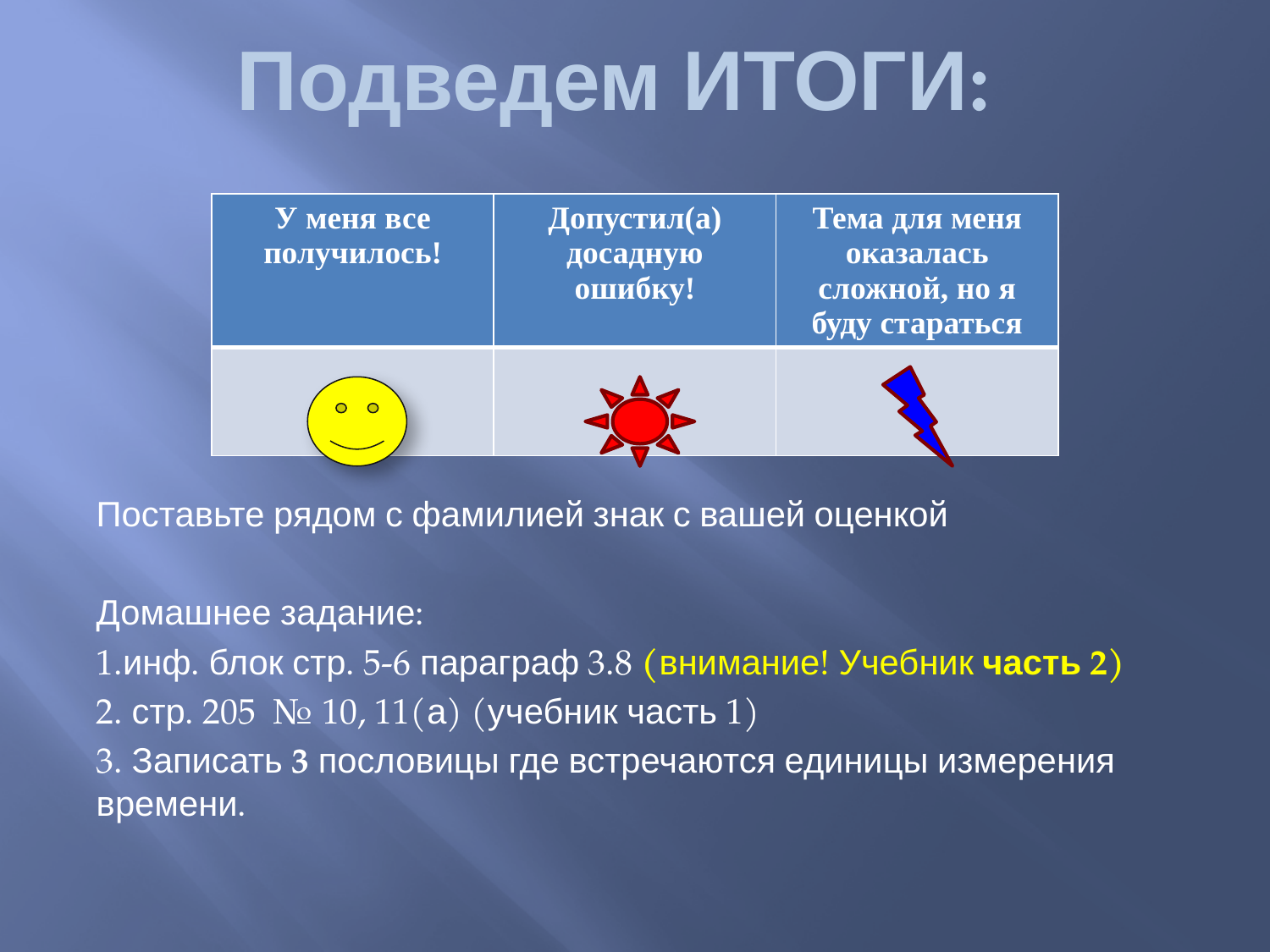

# Подведем ИТОГИ:

Поставьте рядом с фамилией знак с вашей оценкой

Домашнее задание:
1.инф. блок стр. 5-6 параграф 3.8 (внимание! Учебник часть 2)
2. стр. 205  № 10, 11(а) (учебник часть 1)
3. Записать 3 пословицы где встречаются единицы измерения времени.

| У меня все получилось! | Допустил(а) досадную ошибку! | Тема для меня оказалась сложной, но я буду стараться |
| --- | --- | --- |
|  |  |  |